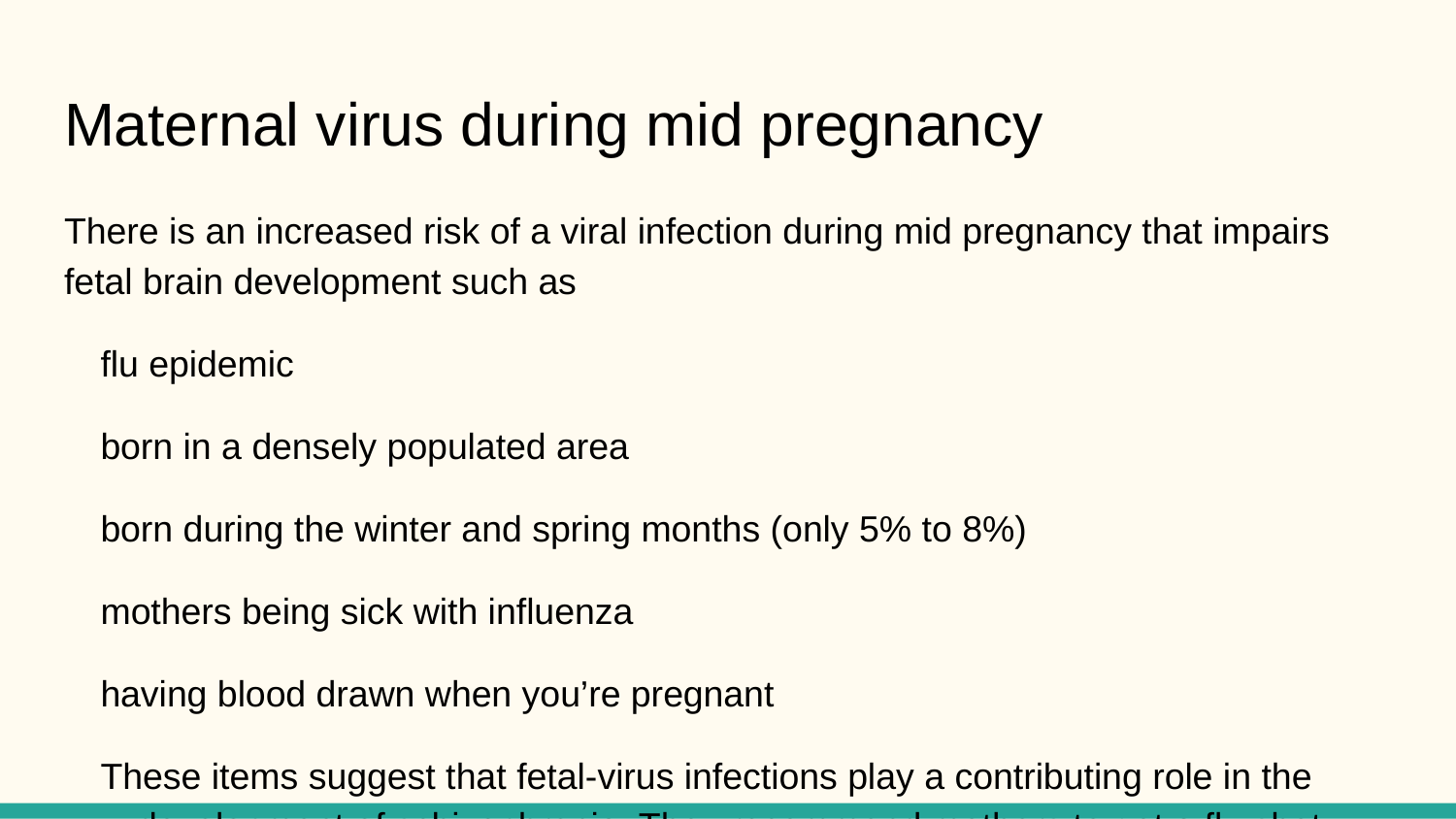

# Maternal virus during mid pregnancy
There is an increased risk of a viral infection during mid pregnancy that impairs fetal brain development such as
flu epidemic
born in a densely populated area
born during the winter and spring months (only 5% to 8%)
mothers being sick with influenza
having blood drawn when you’re pregnant
These items suggest that fetal-virus infections play a contributing role in the development of schizophrenia. They recommend mothers to get a flu shot.